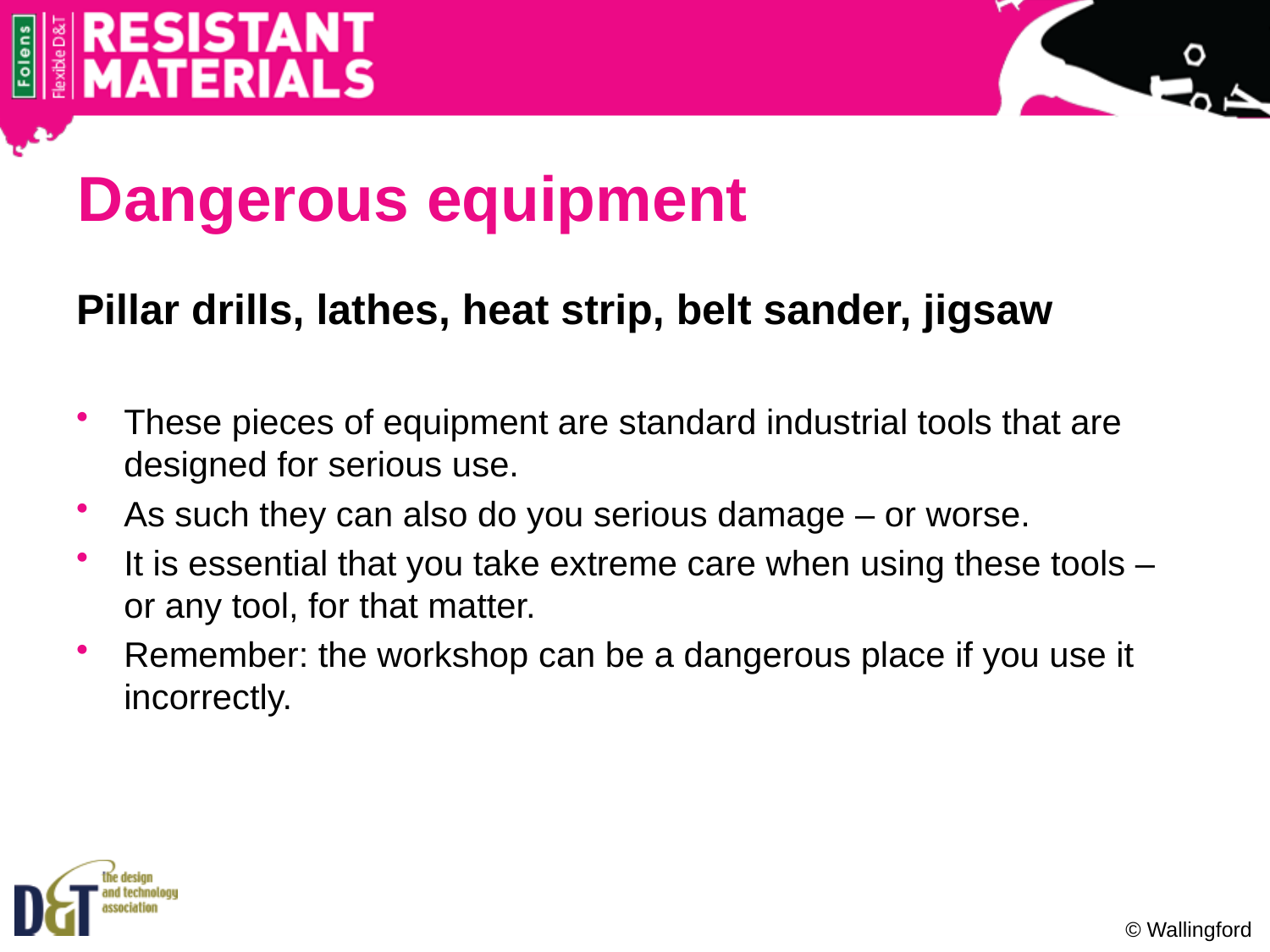

# Dangerous equipment
Pillar drills, lathes, heat strip, belt sander, jigsaw

These pieces of equipment are standard industrial tools that are designed for serious use.
As such they can also do you serious damage – or worse.
It is essential that you take extreme care when using these tools – or any tool, for that matter.
Remember: the workshop can be a dangerous place if you use it incorrectly.
© Wallingford